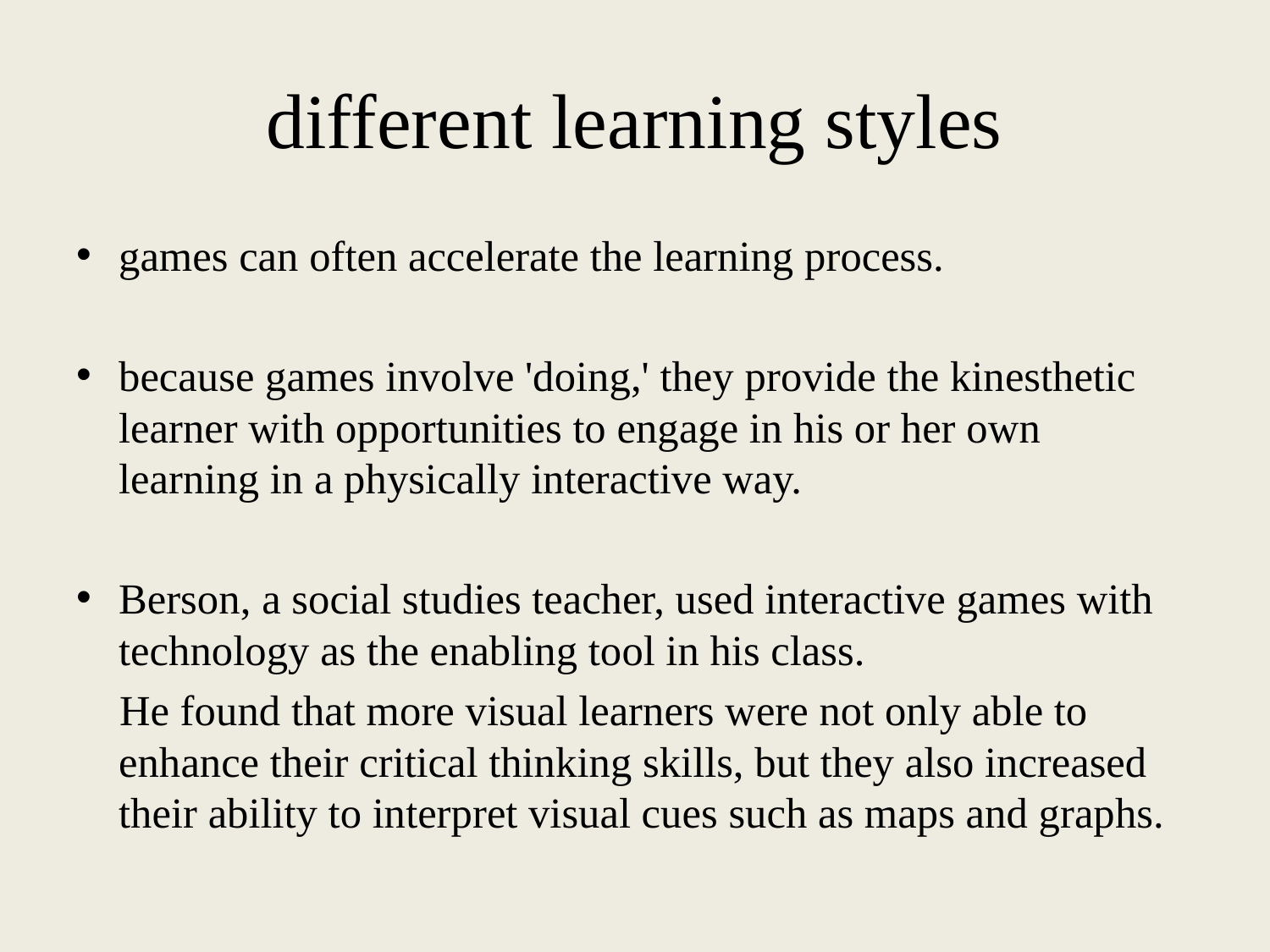

# different learning styles
games can often accelerate the learning process.

because games involve 'doing,' they provide the kinesthetic learner with opportunities to engage in his or her own learning in a physically interactive way.

Berson, a social studies teacher, used interactive games with technology as the enabling tool in his class.
    He found that more visual learners were not only able to enhance their critical thinking skills, but they also increased their ability to interpret visual cues such as maps and graphs.